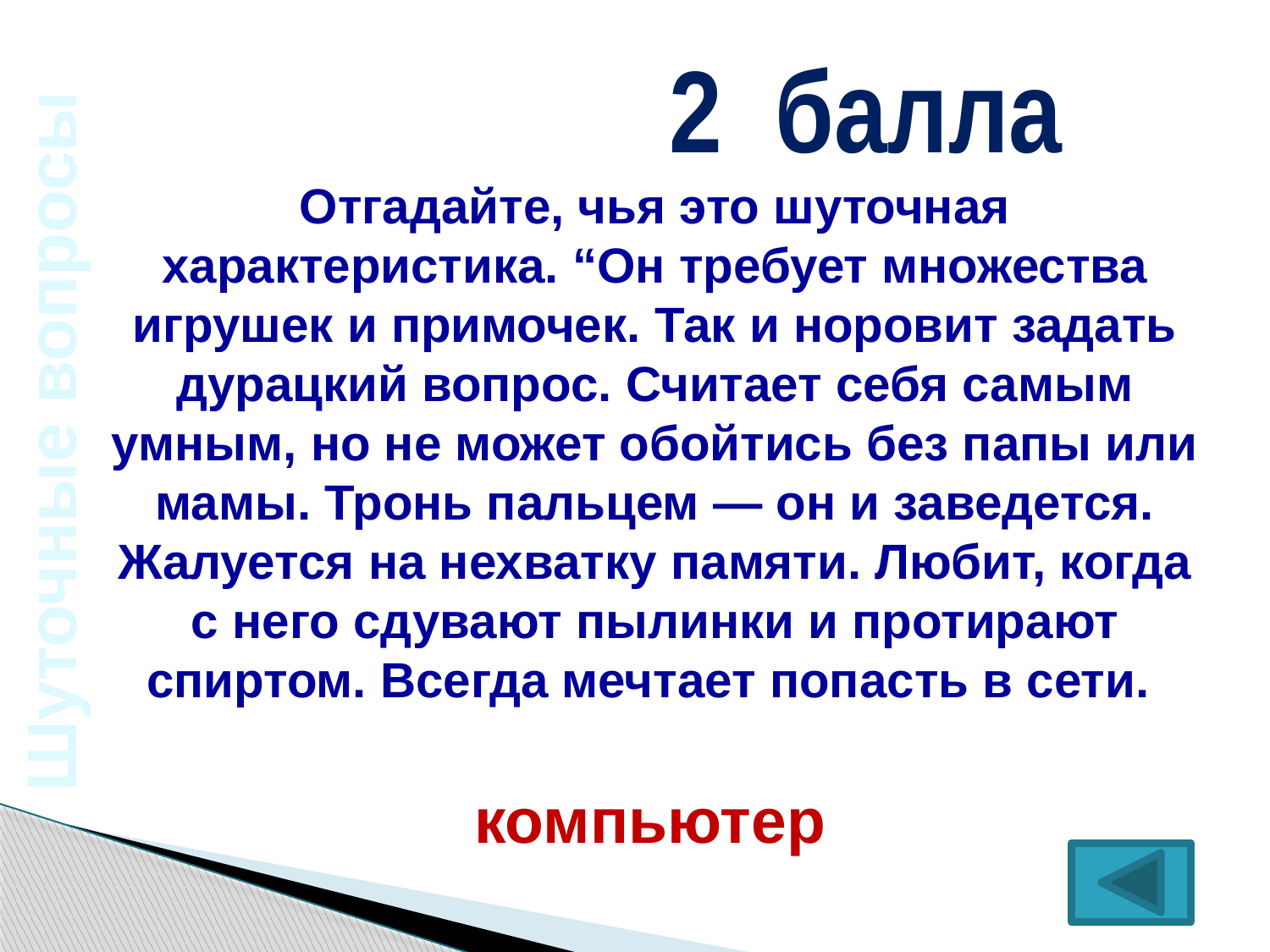

2  балла
Отгадайте, чья это шуточная характеристика. “Он требует множества игрушек и примочек. Так и норовит задать дурацкий вопрос. Считает себя самым умным, но не может обойтись без папы или мамы. Тронь пальцем — он и заведется. Жалуется на нехватку памяти. Любит, когда с него сдувают пылинки и протирают спиртом. Всегда мечтает попасть в сети.
Шуточные вопросы
компьютер